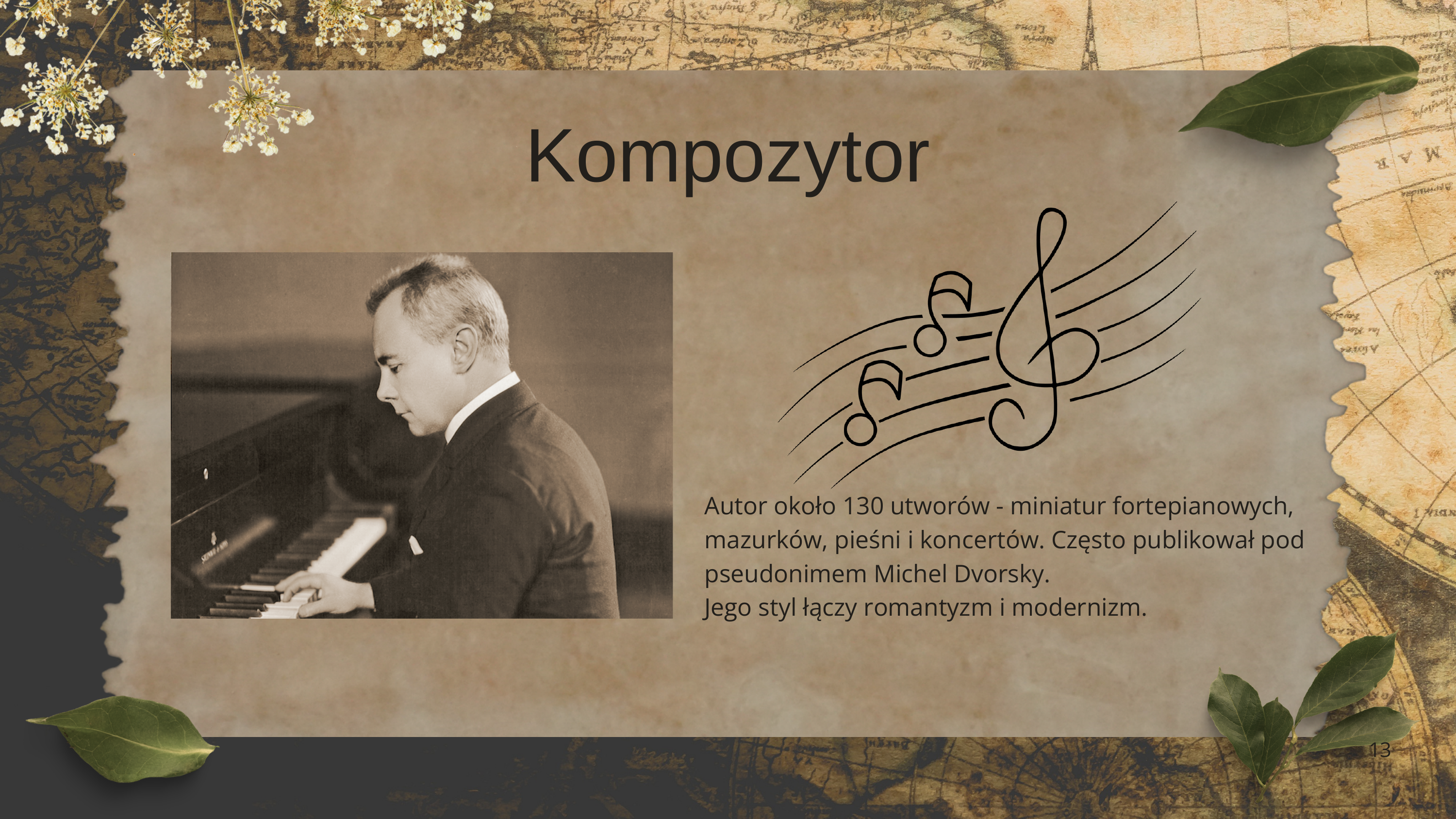

Kompozytor

Autor około 130 utworów - miniatur fortepianowych, mazurków, pieśni i koncertów. Często publikował pod pseudonimem Michel Dvorsky.
Jego styl łączy romantyzm i modernizm.

13